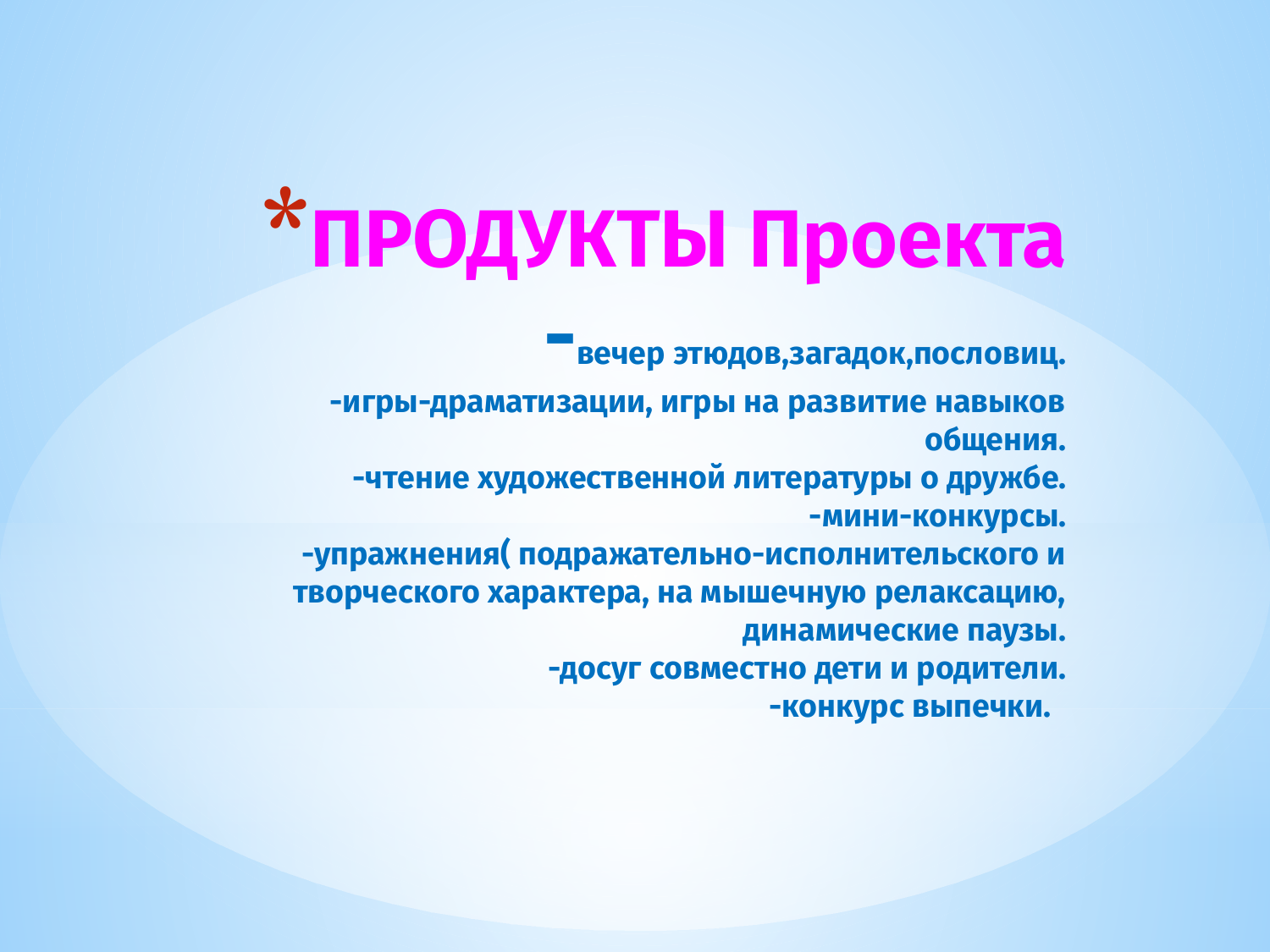

# ПРОДУКТЫ Проекта -вечер этюдов,загадок,пословиц. -игры-драматизации, игры на развитие навыков общения. -чтение художественной литературы о дружбе. -мини-конкурсы. -упражнения( подражательно-исполнительского и творческого характера, на мышечную релаксацию, динамические паузы. -досуг совместно дети и родители. -конкурс выпечки.